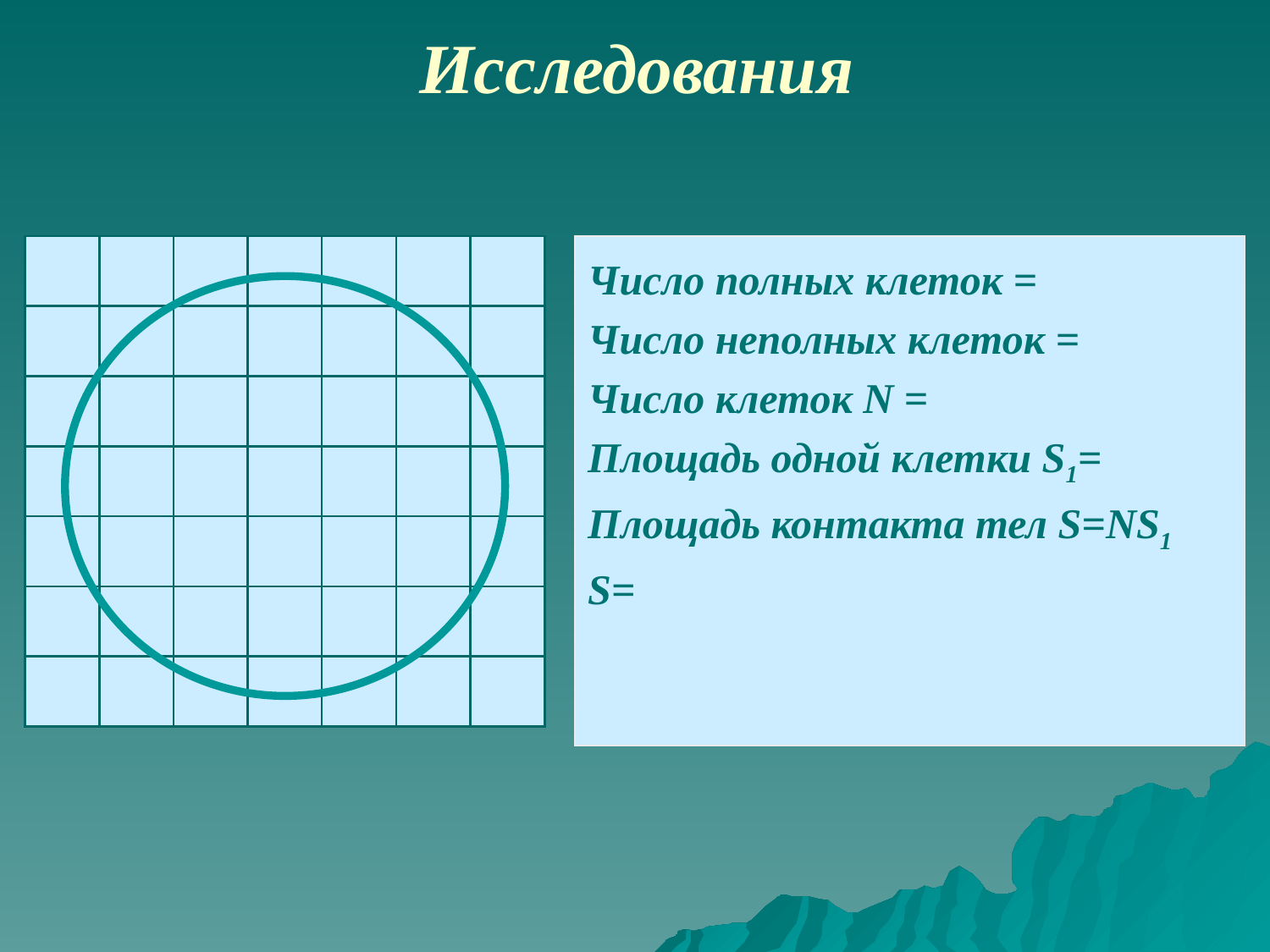

# Исследования
|  |  |  |  |  |  |  |
| --- | --- | --- | --- | --- | --- | --- |
|  |  |  |  |  |  |  |
|  |  |  |  |  |  |  |
|  |  |  |  |  |  |  |
|  |  |  |  |  |  |  |
|  |  |  |  |  |  |  |
|  |  |  |  |  |  |  |

Число полных клеток =
Число неполных клеток =
Число клеток N =
Площадь одной клетки S1=
Площадь контакта тел S=NS1
S=